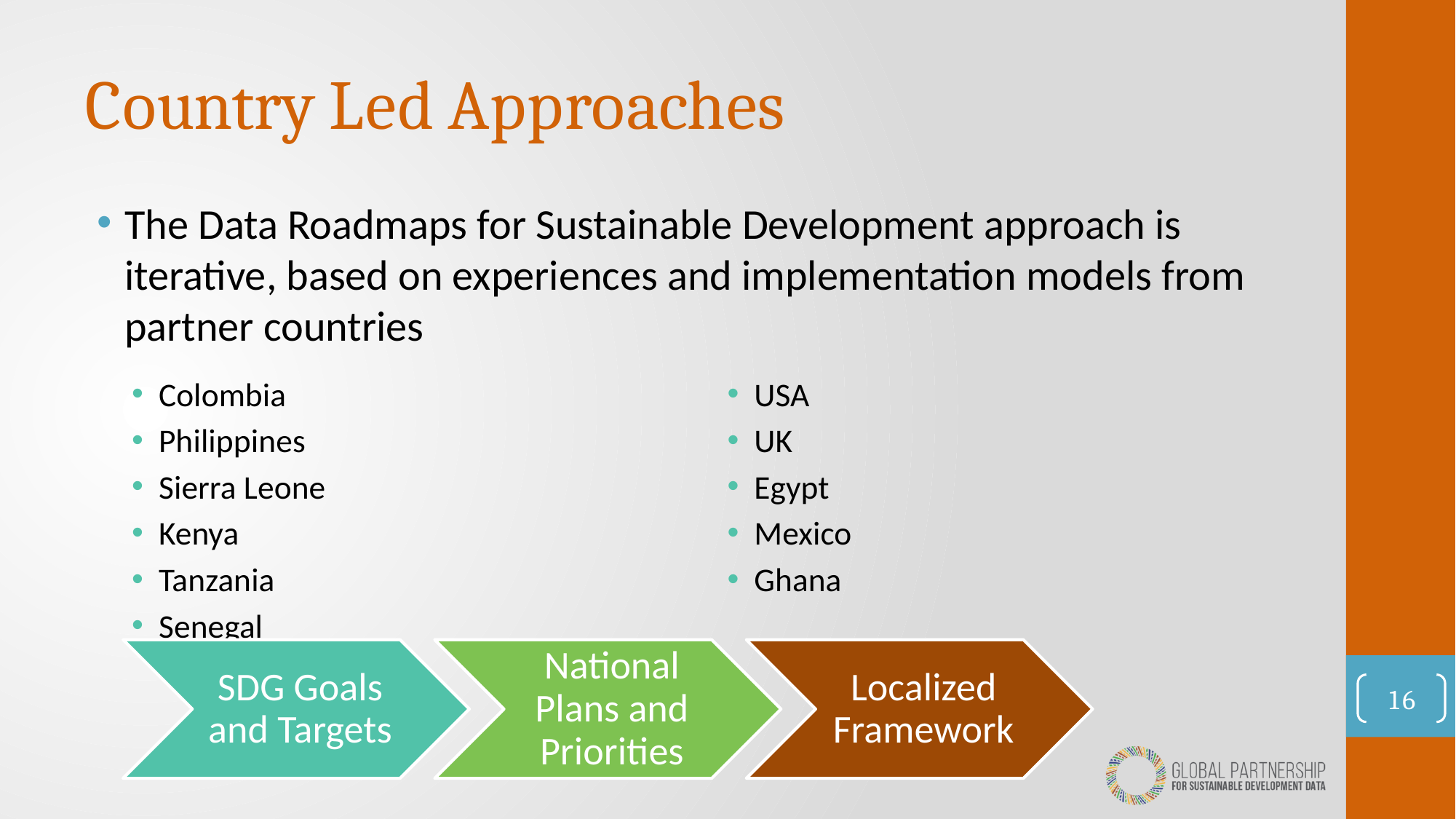

# Country Led Approaches
The Data Roadmaps for Sustainable Development approach is iterative, based on experiences and implementation models from partner countries
Colombia
Philippines
Sierra Leone
Kenya
Tanzania
Senegal
USA
UK
Egypt
Mexico
Ghana
SDG Goals and Targets
National Plans and Priorities
Localized Framework
16